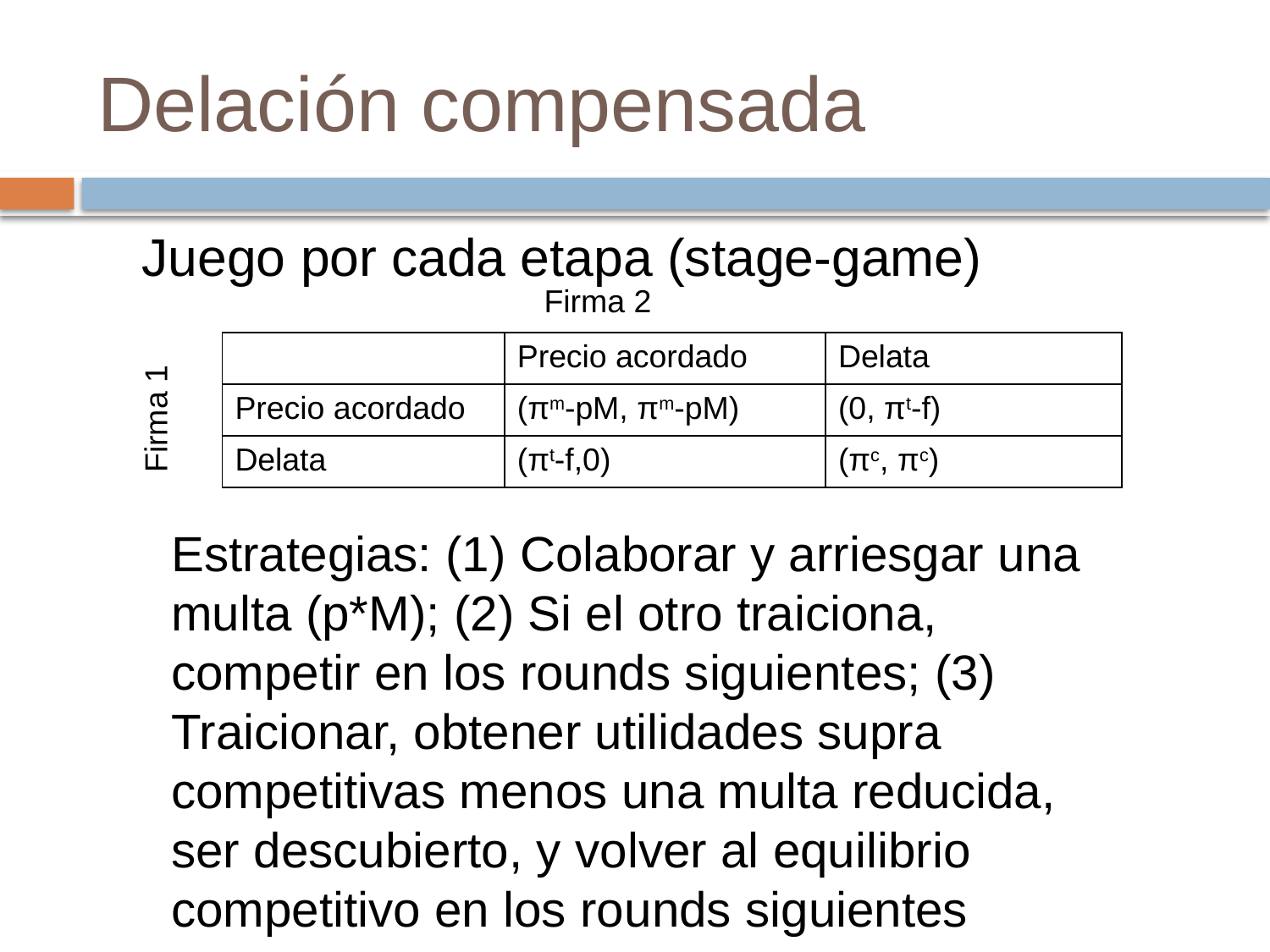

# Delación compensada
Juego por cada etapa (stage-game)

Firma 2
|  | Precio acordado | Delata |
| --- | --- | --- |
| Precio acordado | (πm-pM, πm-pM) | (0, πt-f) |
| Delata | (πt-f,0) | (πc, πc) |
Firma 1
Estrategias: (1) Colaborar y arriesgar una multa (p*M); (2) Si el otro traiciona, competir en los rounds siguientes; (3) Traicionar, obtener utilidades supra competitivas menos una multa reducida, ser descubierto, y volver al equilibrio competitivo en los rounds siguientes